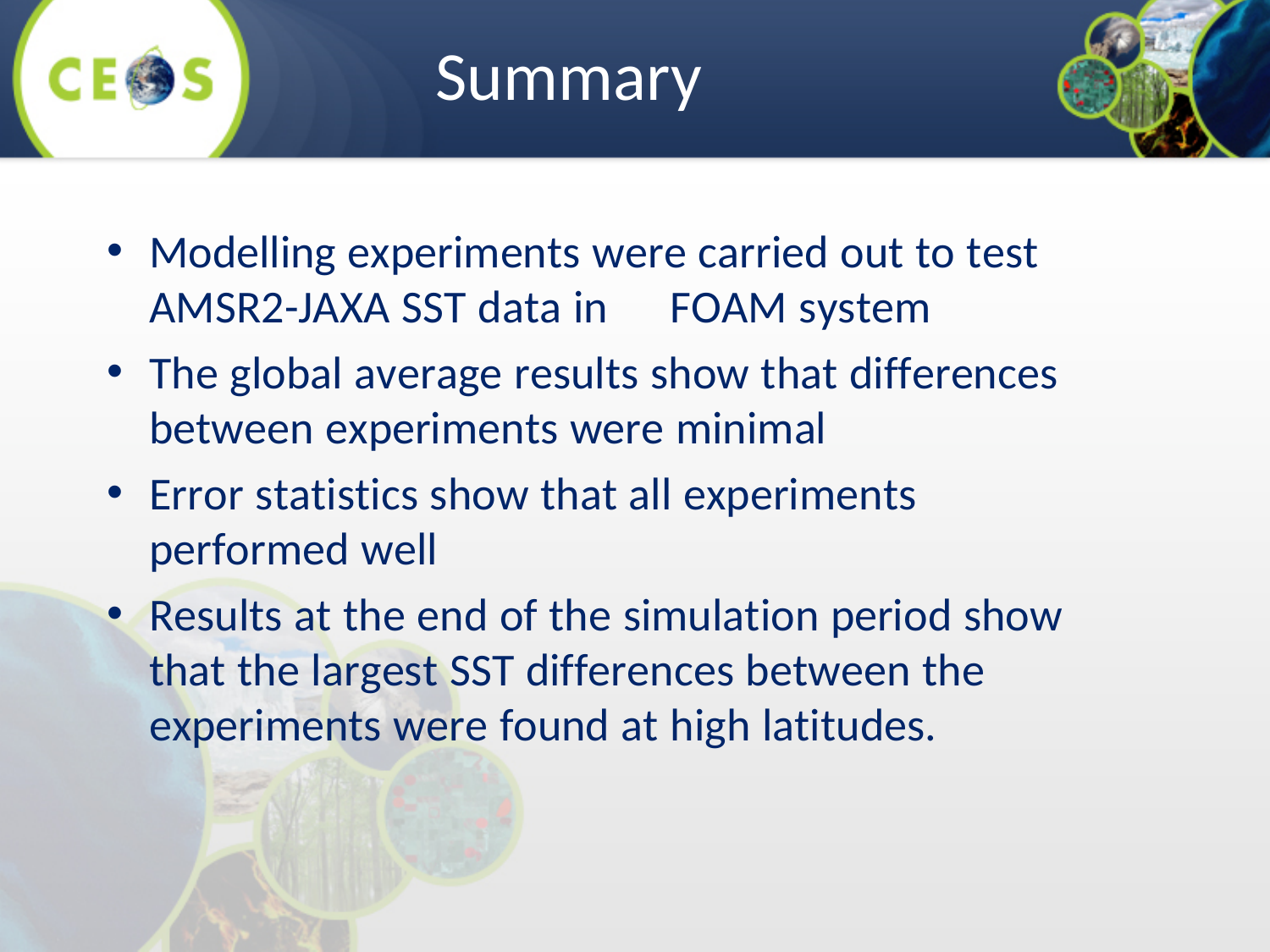

# Summary
Modelling experiments were carried out to test AMSR2-JAXA SST data in	FOAM system
The global average results show that differences between experiments were minimal
Error statistics show that all experiments performed well
Results at the end of the simulation period show that the largest SST differences between the experiments were found at high latitudes.